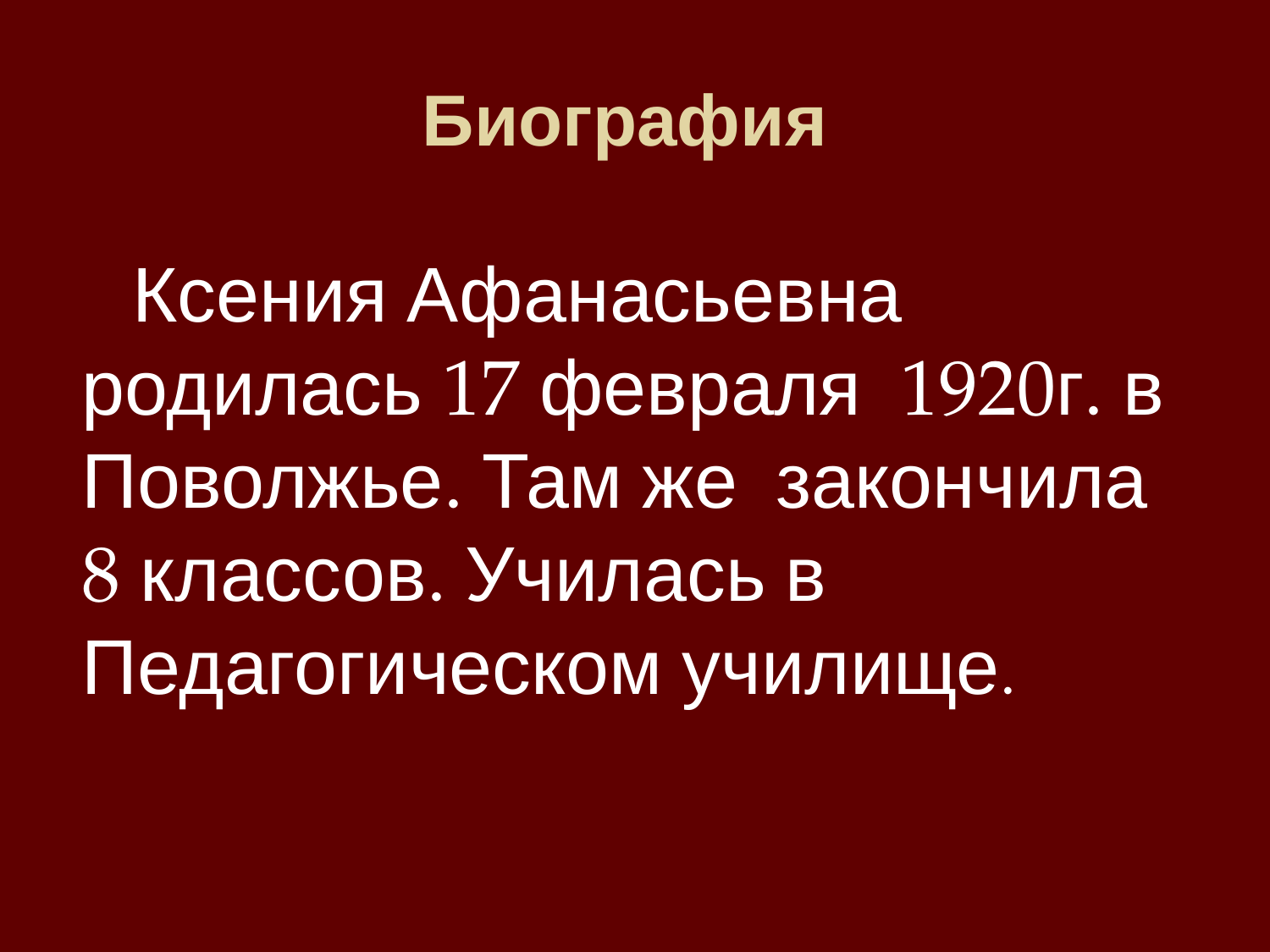

# Биография
Ксения Афанасьевна родилась 17 февраля  1920г. в Поволжье. Там же  закончила 8 классов. Училась в Педагогическом училище.